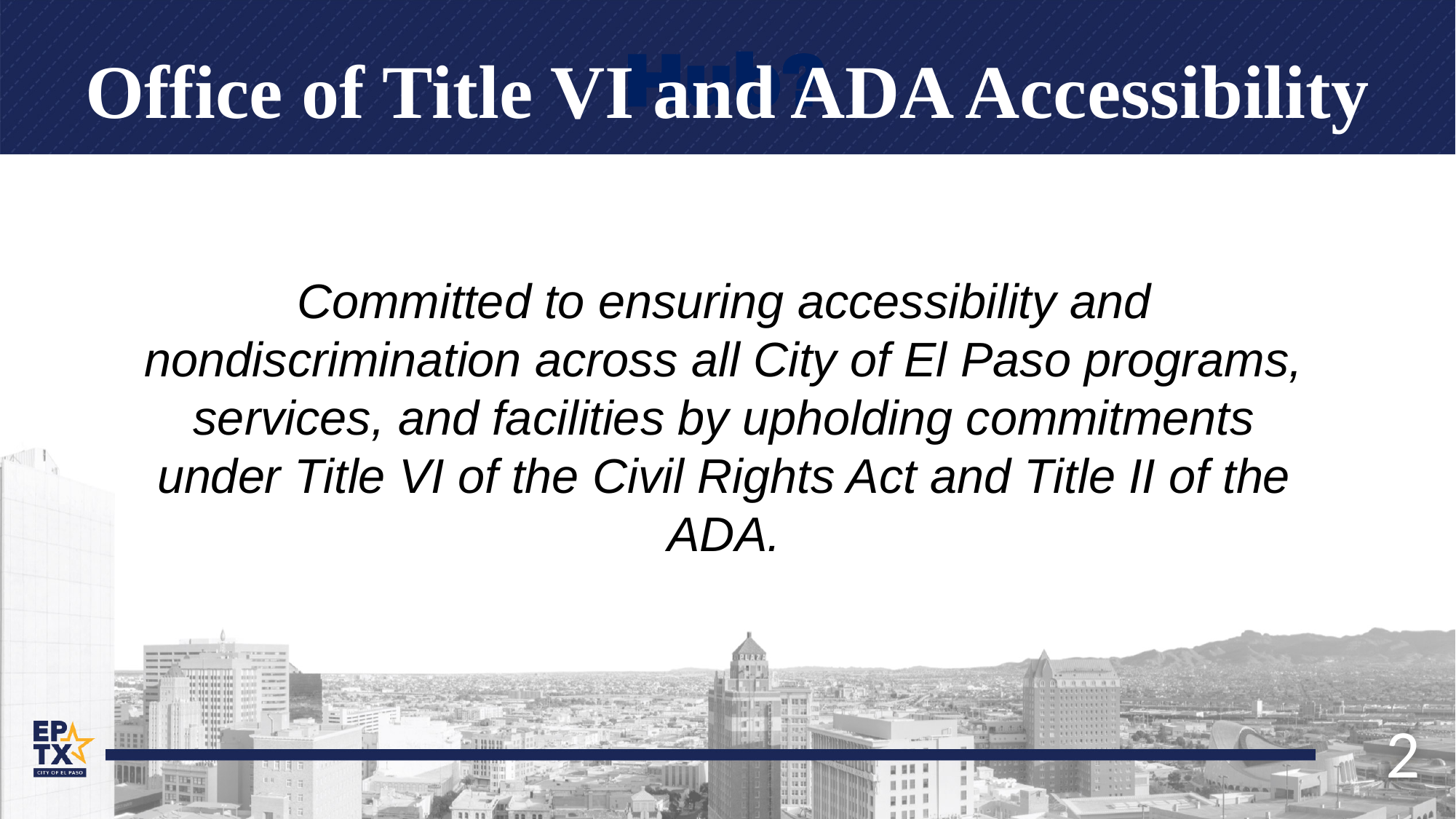

Hub?
Office of Title VI and ADA Accessibility
Committed to ensuring accessibility and nondiscrimination across all City of El Paso programs, services, and facilities by upholding commitments under Title VI of the Civil Rights Act and Title II of the ADA.

2